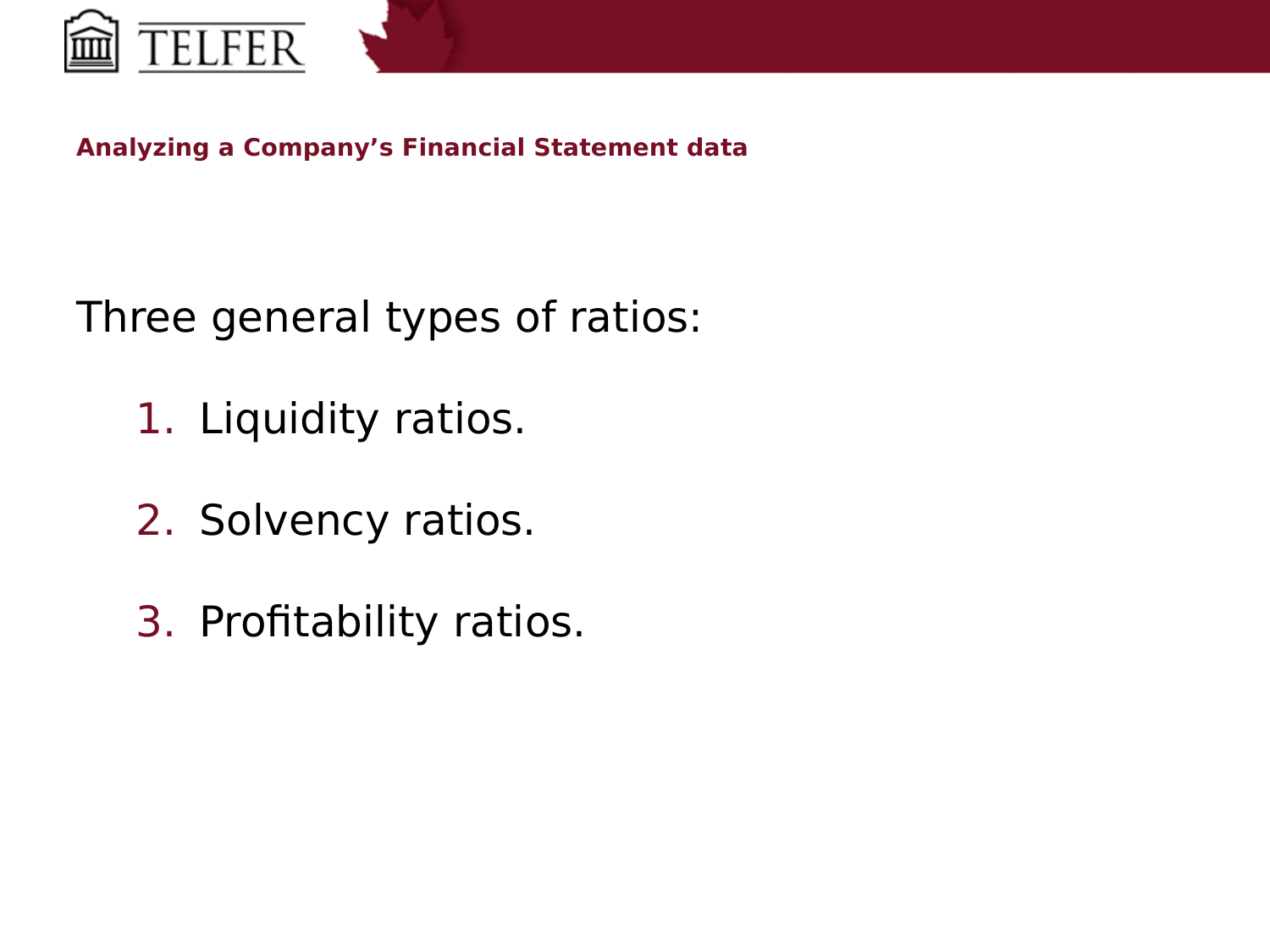

# Analyzing a Company’s Financial Statement data

Three general types of ratios:
Liquidity ratios.
Solvency ratios.
Profitability ratios.